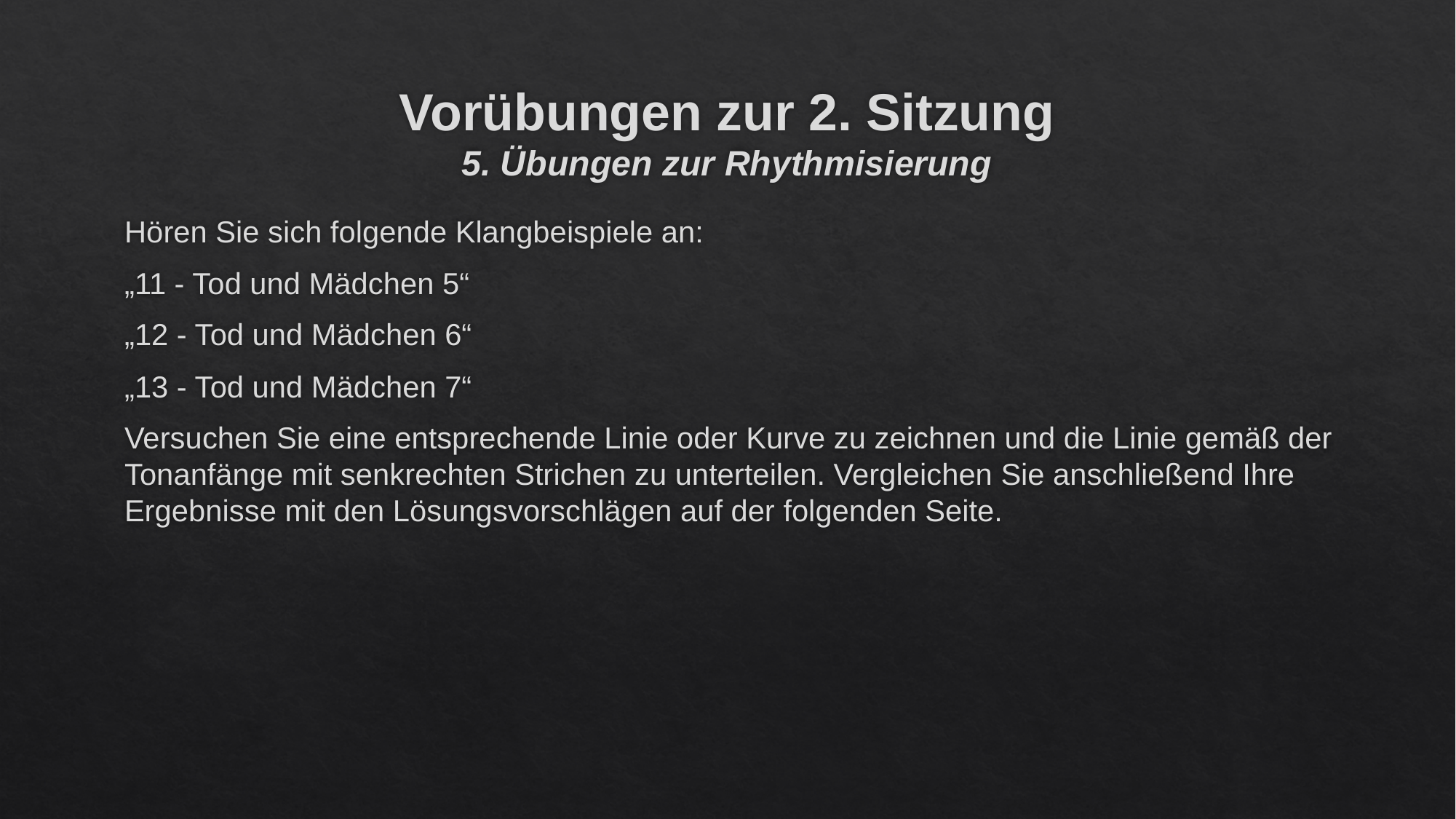

# Vorübungen zur 2. Sitzung 5. Übungen zur Rhythmisierung
Hören Sie sich folgende Klangbeispiele an:
„11 - Tod und Mädchen 5“
„12 - Tod und Mädchen 6“
„13 - Tod und Mädchen 7“
Versuchen Sie eine entsprechende Linie oder Kurve zu zeichnen und die Linie gemäß der Tonanfänge mit senkrechten Strichen zu unterteilen. Vergleichen Sie anschließend Ihre Ergebnisse mit den Lösungsvorschlägen auf der folgenden Seite.